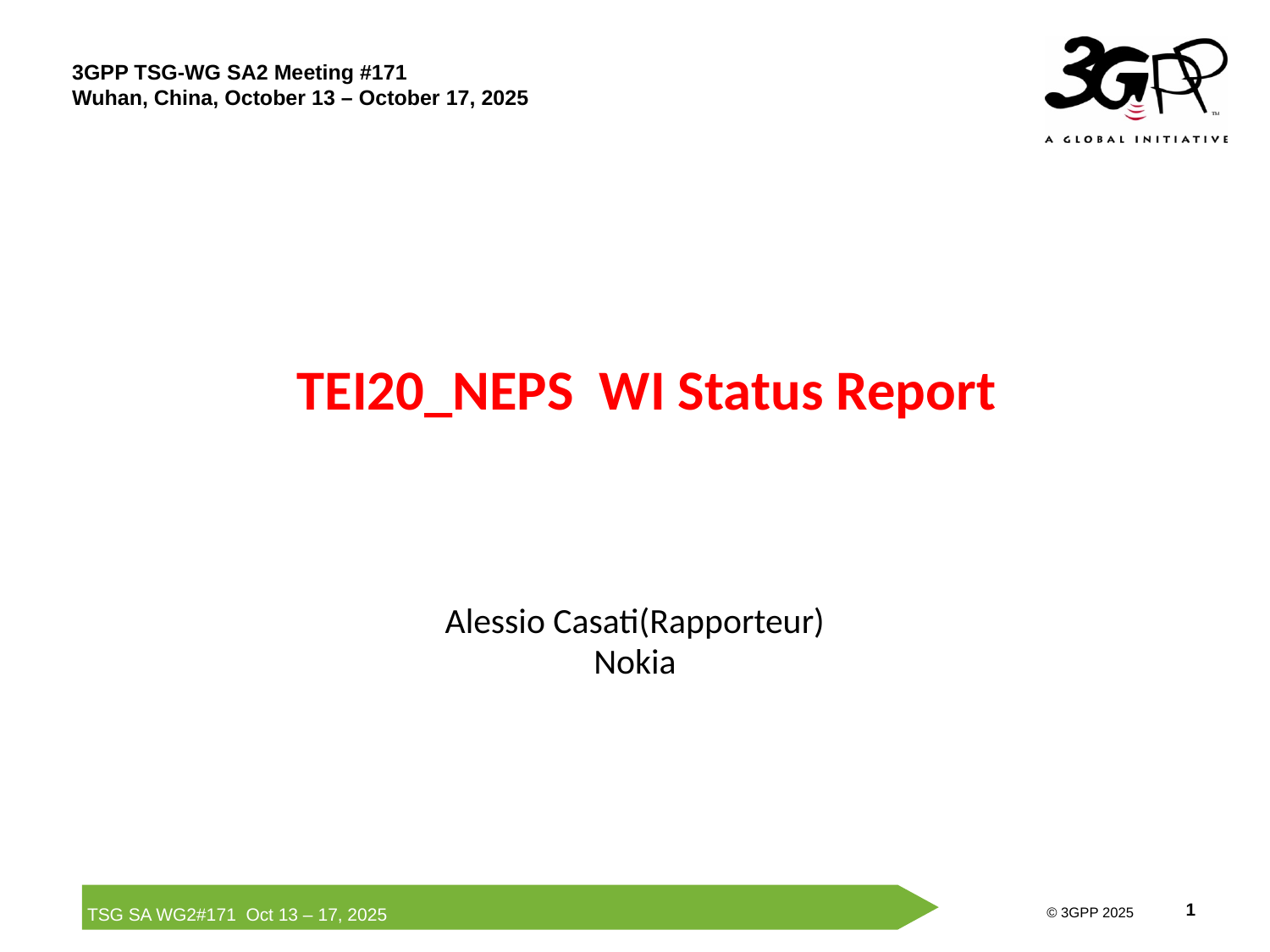

3GPP TSG-WG SA2 Meeting #171
Wuhan, China, October 13 – October 17, 2025
# TEI20_NEPS  WI Status Report
Alessio Casati(Rapporteur)
Nokia